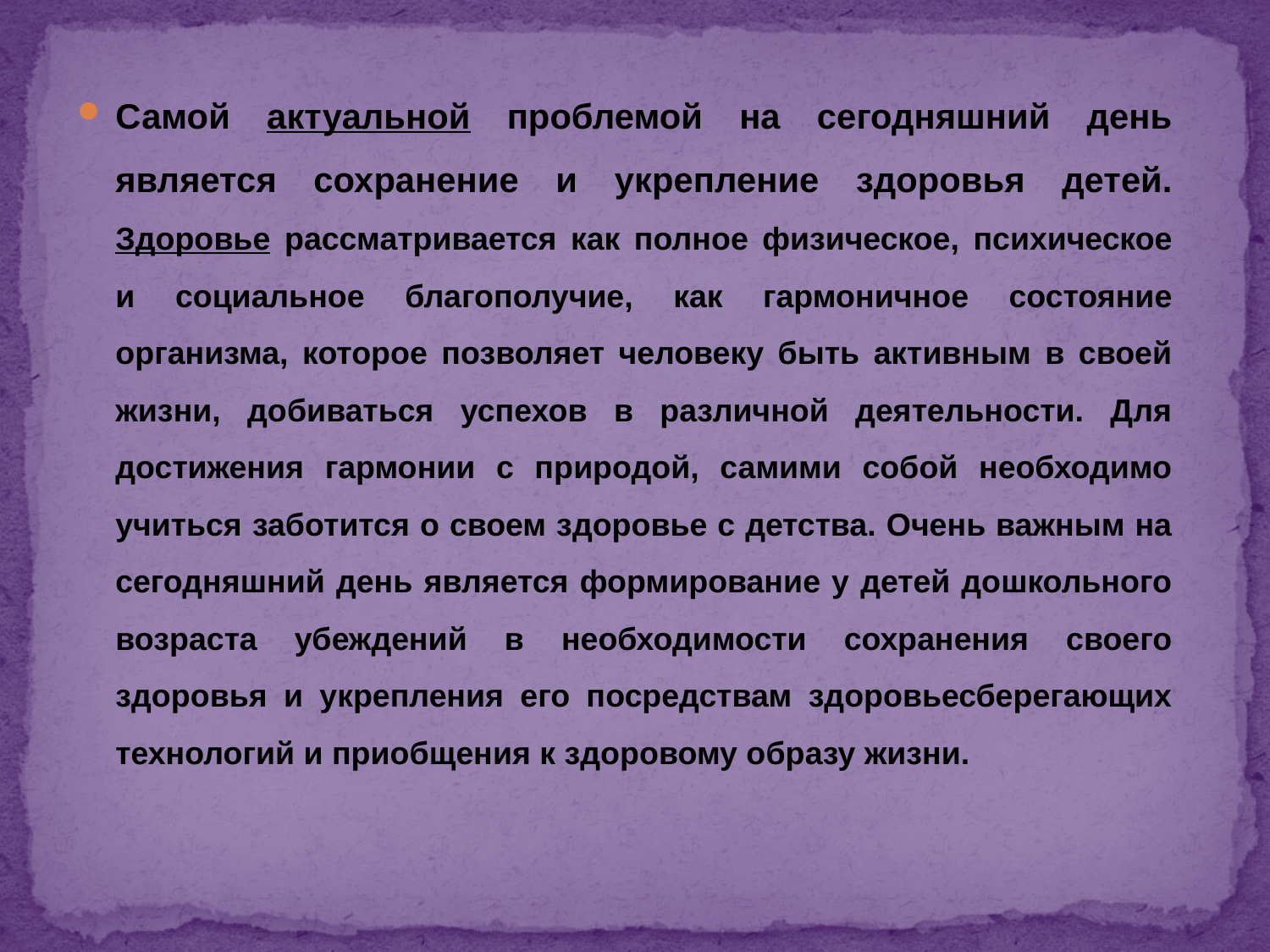

Самой актуальной проблемой на сегодняшний день является сохранение и укрепление здоровья детей. Здоровье рассматривается как полное физическое, психическое и социальное благополучие, как гармоничное состояние организма, которое позволяет человеку быть активным в своей жизни, добиваться успехов в различной деятельности. Для достижения гармонии с природой, самими собой необходимо учиться заботится о своем здоровье с детства. Очень важным на сегодняшний день является формирование у детей дошкольного возраста убеждений в необходимости сохранения своего здоровья и укрепления его посредствам здоровьесберегающих технологий и приобщения к здоровому образу жизни.